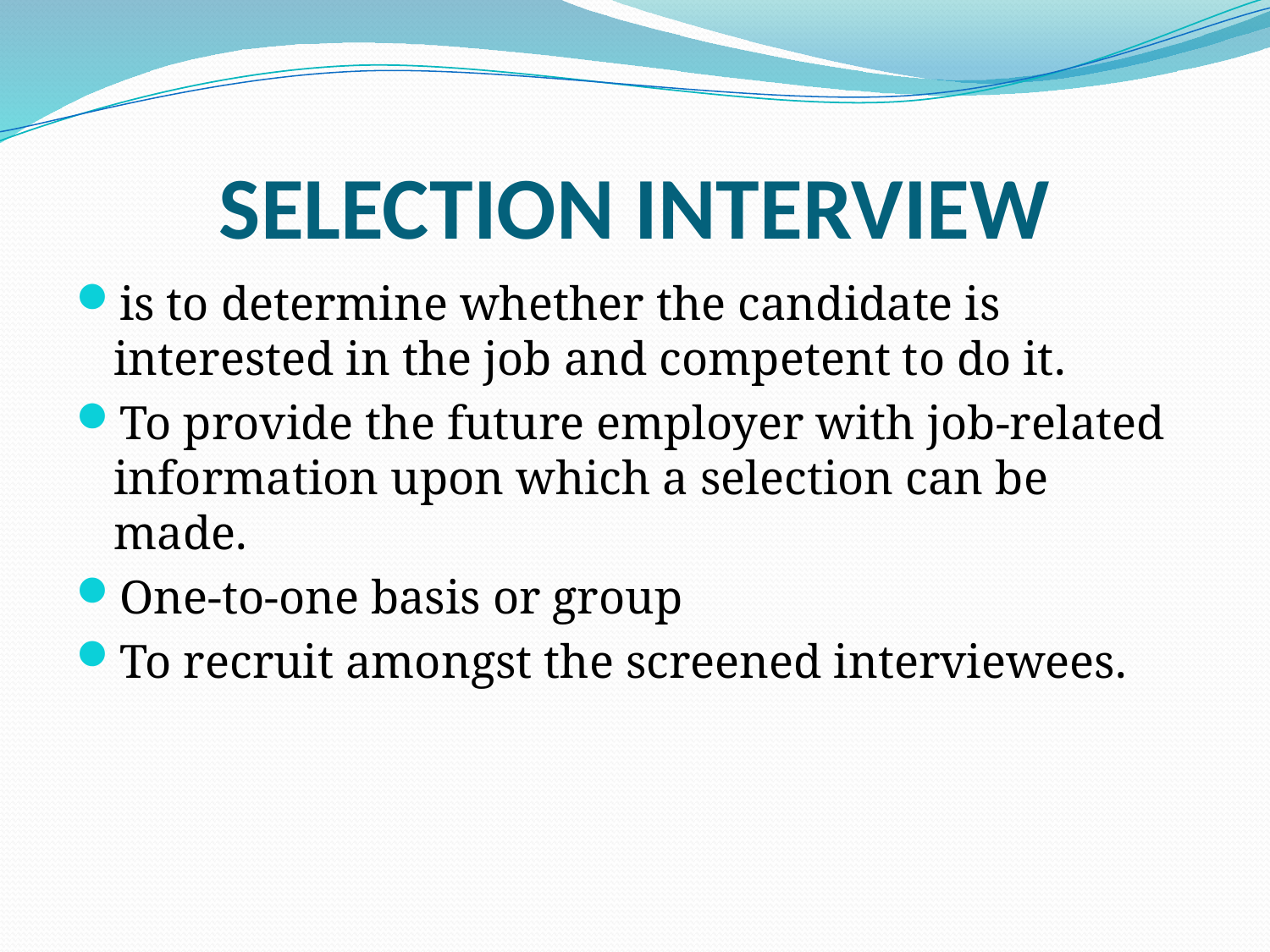

# SELECTION INTERVIEW
is to determine whether the candidate is interested in the job and competent to do it.
To provide the future employer with job-related information upon which a selection can be made.
One-to-one basis or group
To recruit amongst the screened interviewees.